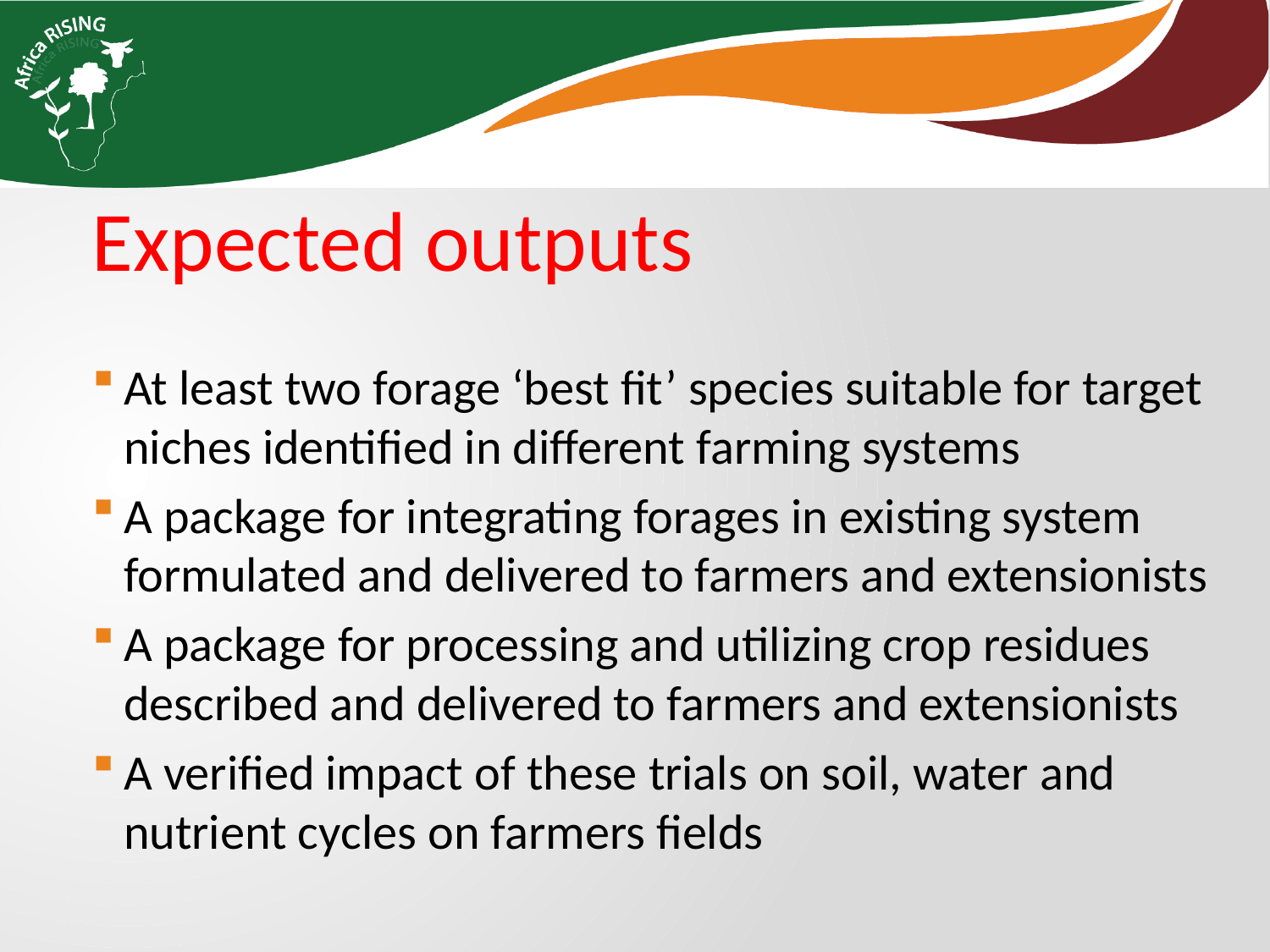

Expected outputs
At least two forage ‘best fit’ species suitable for target niches identified in different farming systems
A package for integrating forages in existing system formulated and delivered to farmers and extensionists
A package for processing and utilizing crop residues described and delivered to farmers and extensionists
A verified impact of these trials on soil, water and nutrient cycles on farmers fields